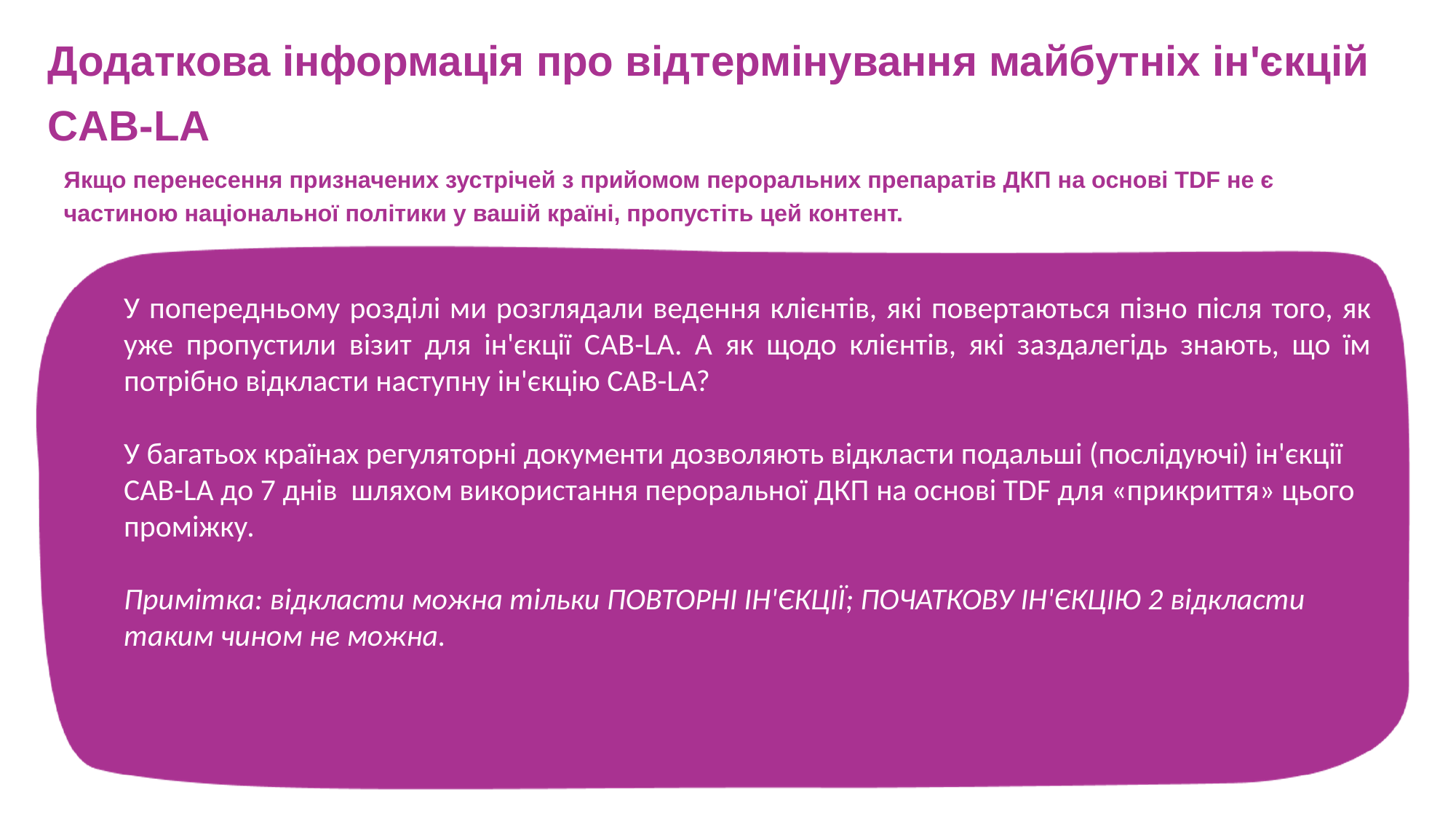

Додаткова інформація про відтермінування майбутніх ін'єкцій CAB-LA
Якщо перенесення призначених зустрічей з прийомом пероральних препаратів ДКП на основі TDF не є частиною національної політики у вашій країні, пропустіть цей контент.

У попередньому розділі ми розглядали ведення клієнтів, які повертаються пізно після того, як уже пропустили візит для ін'єкції CAB-LA. А як щодо клієнтів, які заздалегідь знають, що їм потрібно відкласти наступну ін'єкцію CAB-LA?

У багатьох країнах регуляторні документи дозволяють відкласти подальші (послідуючі) ін'єкції CAB-LA до 7 днів  шляхом використання пероральної ДКП на основі TDF для «прикриття» цього проміжку.

Примітка: відкласти можна тільки ПОВТОРНІ ІН'ЄКЦІЇ; ПОЧАТКОВУ ІН'ЄКЦІЮ 2 відкласти таким чином не можна.